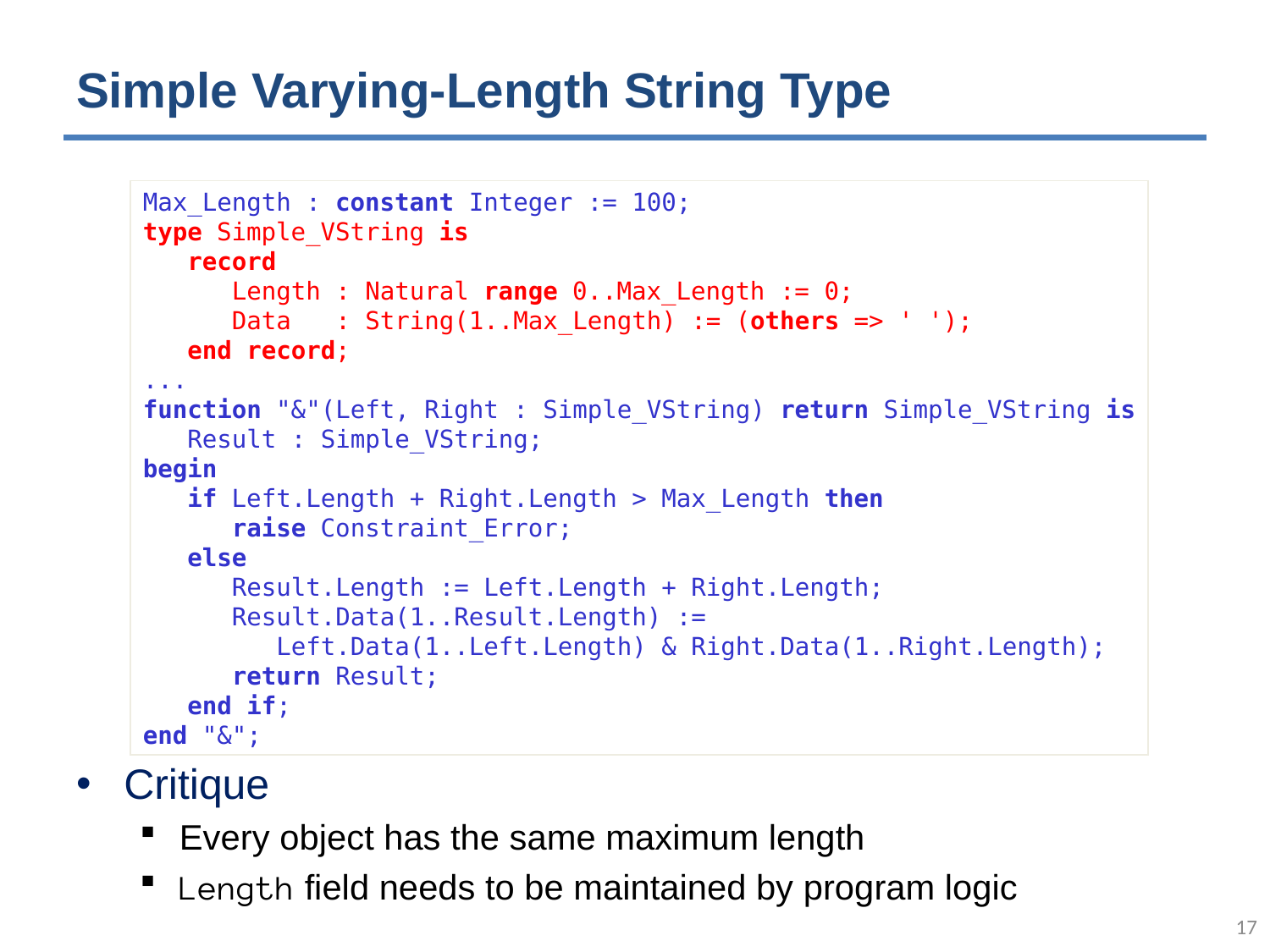

# Simple Varying-Length String Type

Critique
Every object has the same maximum length
Length field needs to be maintained by program logic
Max_Length : constant Integer := 100;
type Simple_VString is
   record
      Length : Natural range 0..Max_Length := 0;
      Data   : String(1..Max_Length) := (others => ' ');
   end record;
...
function "&"(Left, Right : Simple_VString) return Simple_VString is
   Result : Simple_VString;
begin
   if Left.Length + Right.Length > Max_Length then
      raise Constraint_Error;
   else
      Result.Length := Left.Length + Right.Length;
      Result.Data(1..Result.Length) :=
         Left.Data(1..Left.Length) & Right.Data(1..Right.Length);
      return Result;
   end if;
end "&";
17